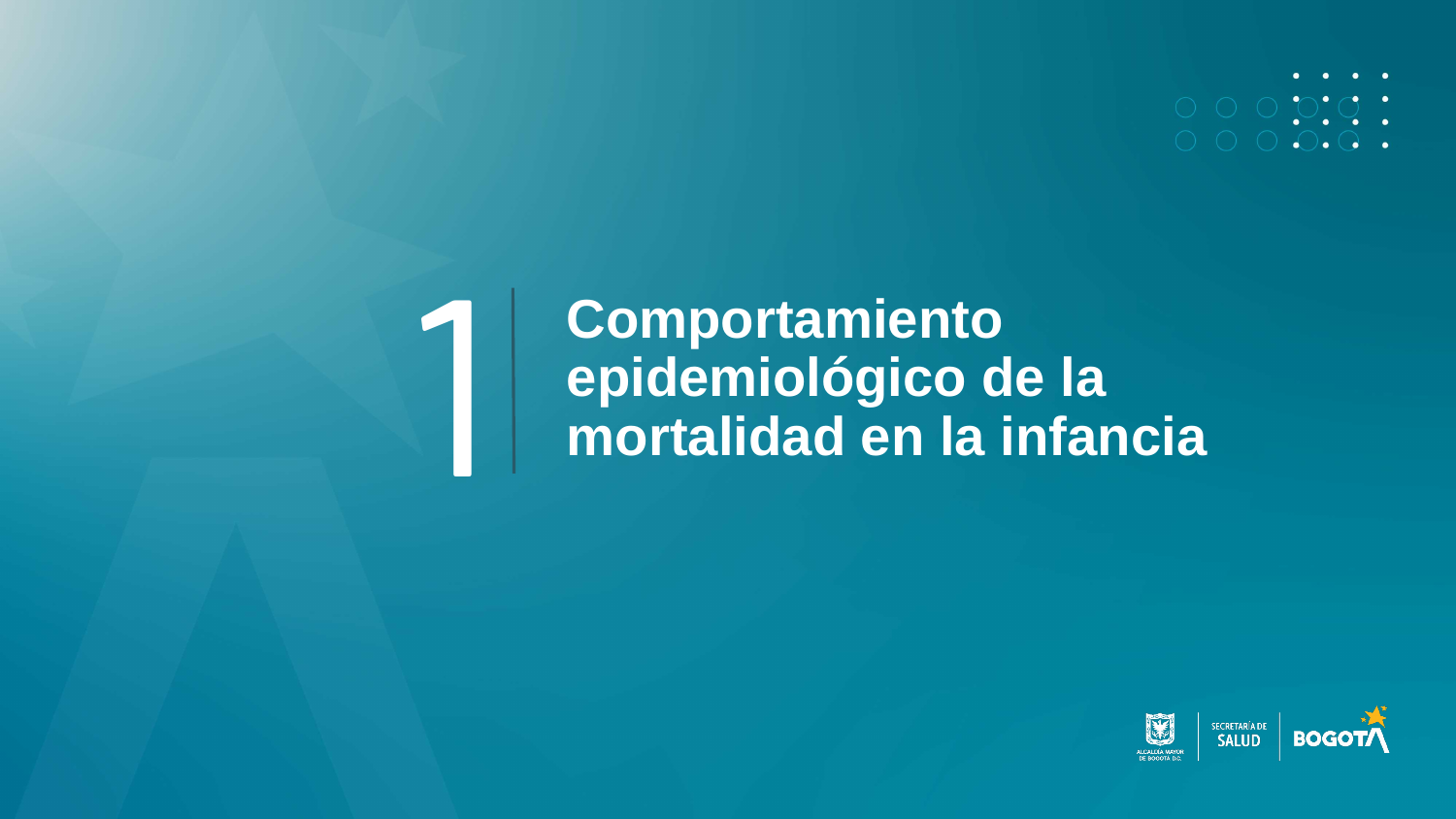

1
# Comportamiento epidemiológico de la mortalidad en la infancia